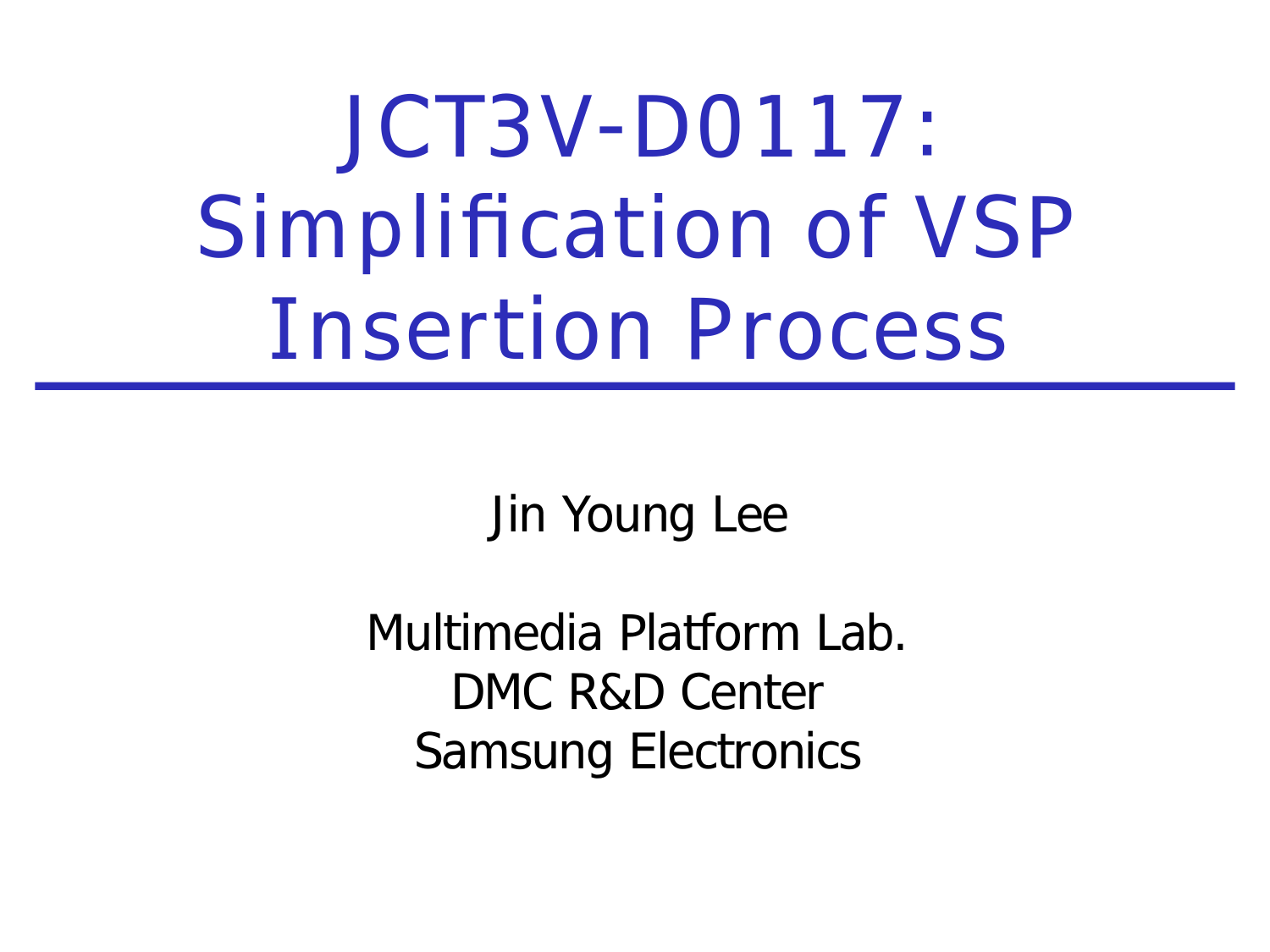

JCT3V-D0117: Simplification of VSP Insertion Process

Jin Young Lee

Multimedia Platform Lab.
DMC R&D Center
Samsung Electronics